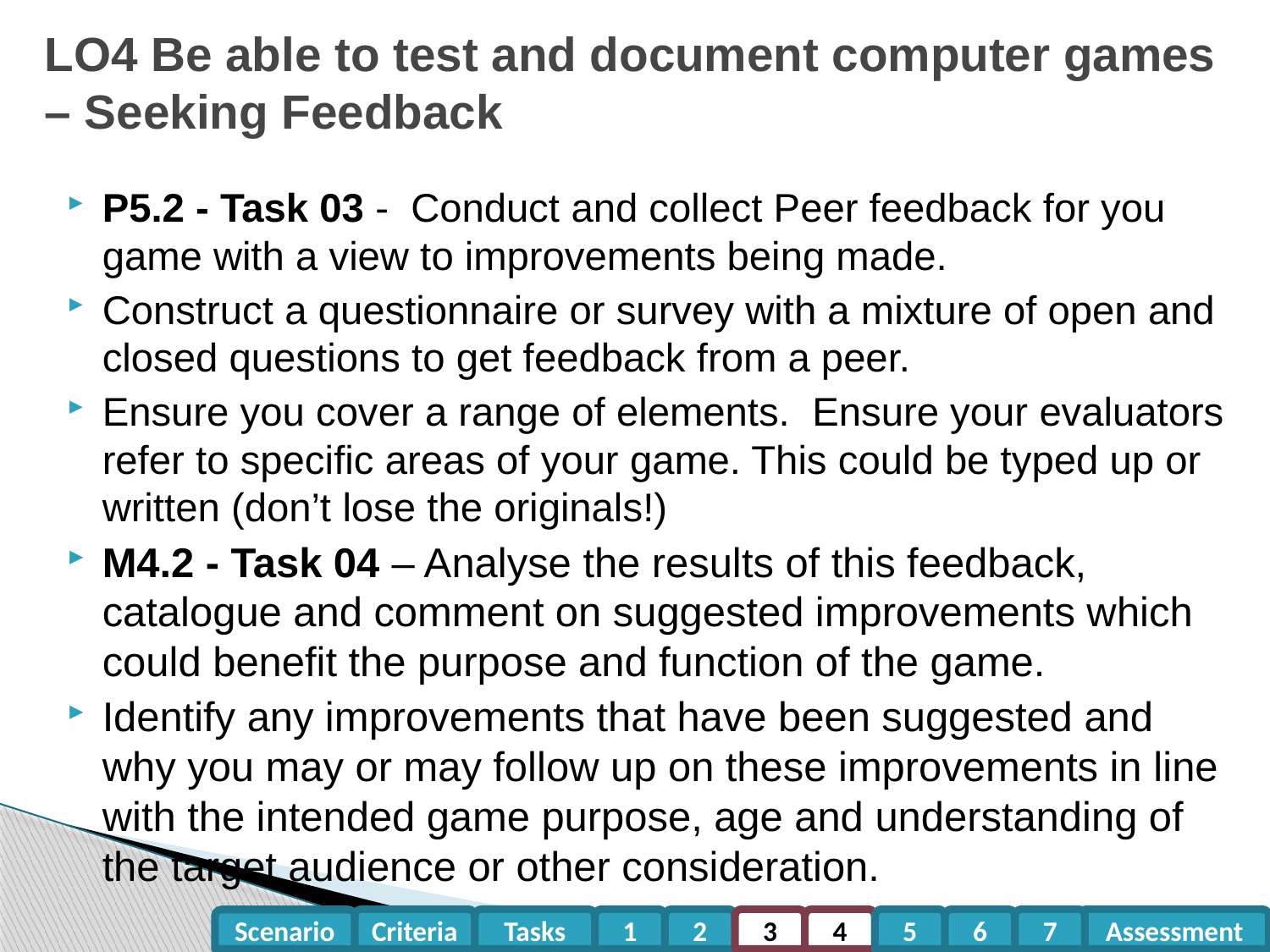

# LO4 Be able to test and document computer games – Seeking Feedback
P5.2 - Task 03 -  Conduct and collect Peer feedback for you game with a view to improvements being made.
Construct a questionnaire or survey with a mixture of open and closed questions to get feedback from a peer.
Ensure you cover a range of elements.  Ensure your evaluators refer to specific areas of your game. This could be typed up or written (don’t lose the originals!)
M4.2 - Task 04 – Analyse the results of this feedback, catalogue and comment on suggested improvements which could benefit the purpose and function of the game.
Identify any improvements that have been suggested and why you may or may follow up on these improvements in line with the intended game purpose, age and understanding of the target audience or other consideration.

Criteria
Tasks
1
2
3
4
5
6
7
Assessment
Scenario